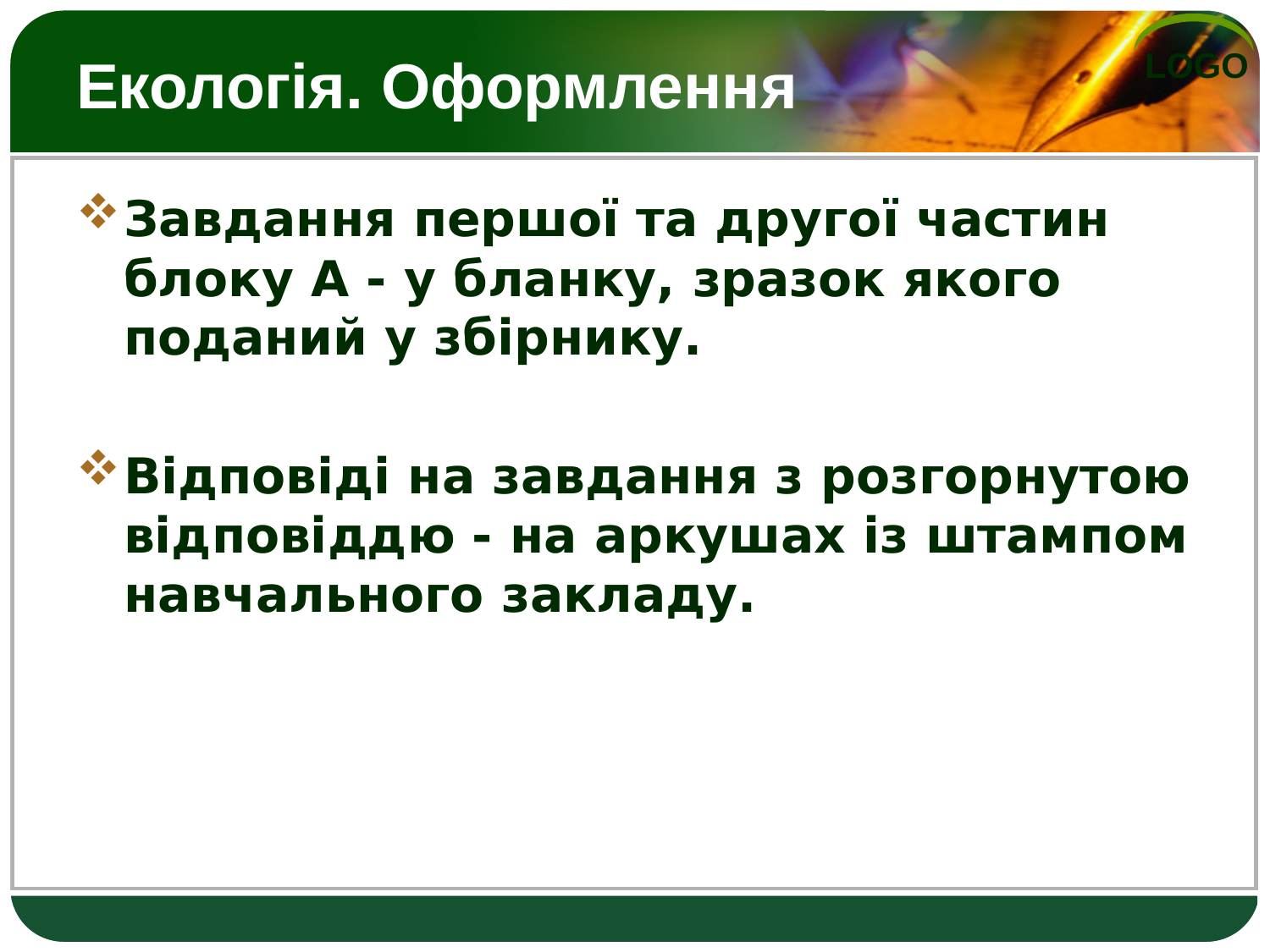

# Екологія. Оформлення
Завдання першої та другої частин блоку А - у бланку, зразок якого поданий у збірнику.

Відповіді на завдання з розгорнутою відповіддю - на аркушах із штампом навчального закладу.